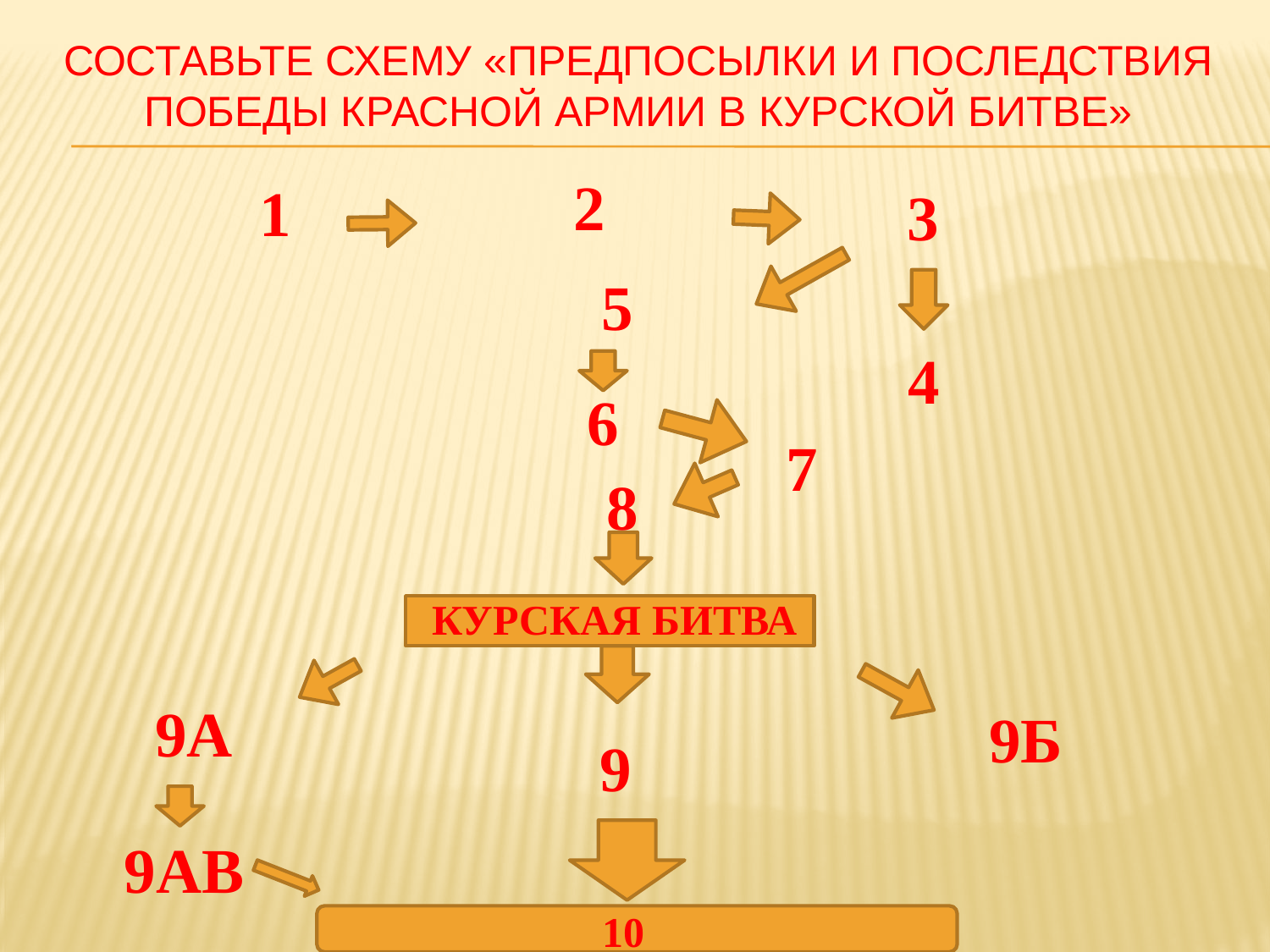

# Составьте схему «предпосылки и последствия победы красной армии в курской битве»
2
1
3

5
4

6

7

8

КУРСКАЯ БИТВА

9А
9Б
9

 9АВ

10